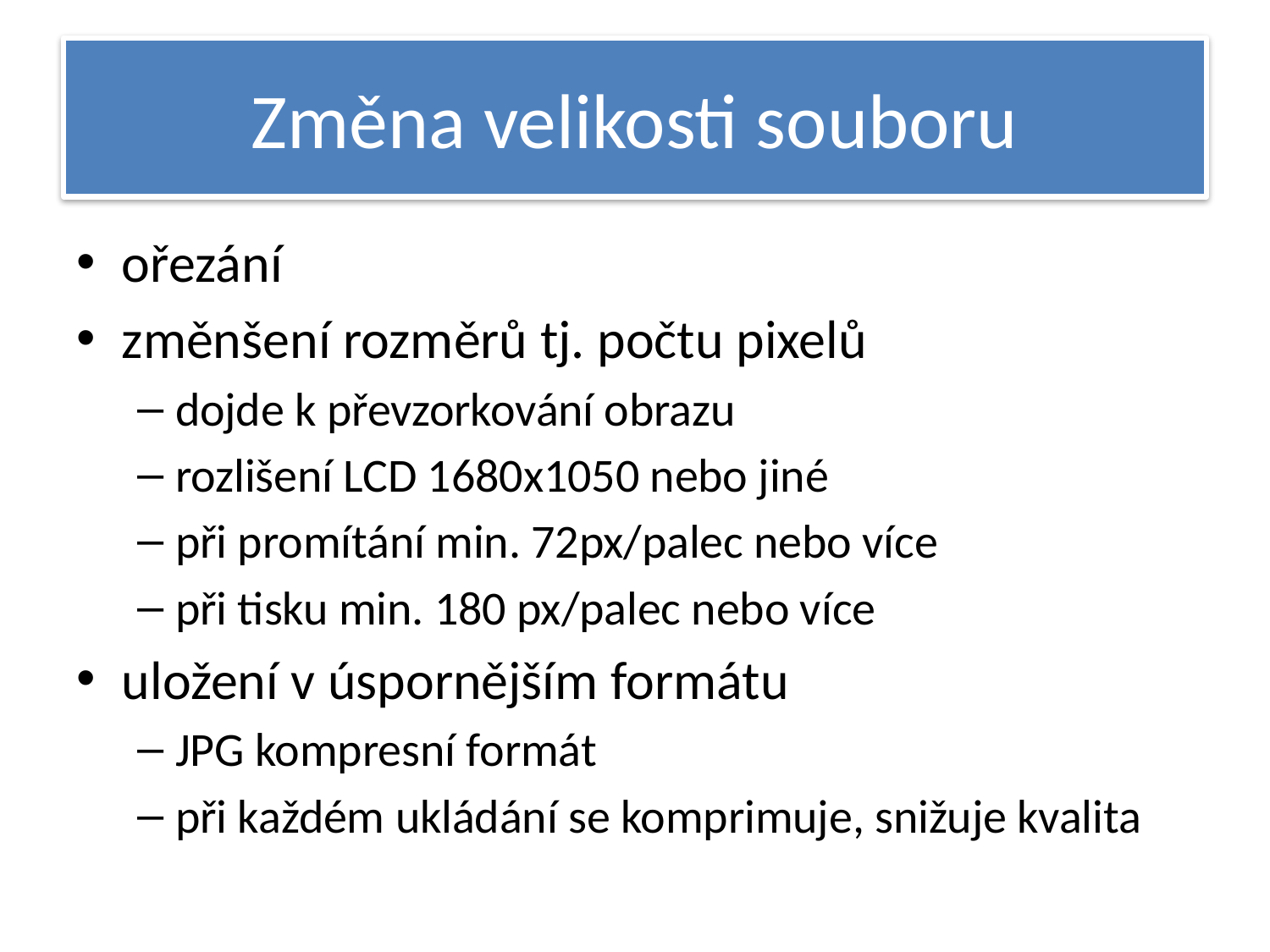

# Změna velikosti souboru
ořezání
změnšení rozměrů tj. počtu pixelů
dojde k převzorkování obrazu
rozlišení LCD 1680x1050 nebo jiné
při promítání min. 72px/palec nebo více
při tisku min. 180 px/palec nebo více
uložení v úspornějším formátu
JPG kompresní formát
při každém ukládání se komprimuje, snižuje kvalita